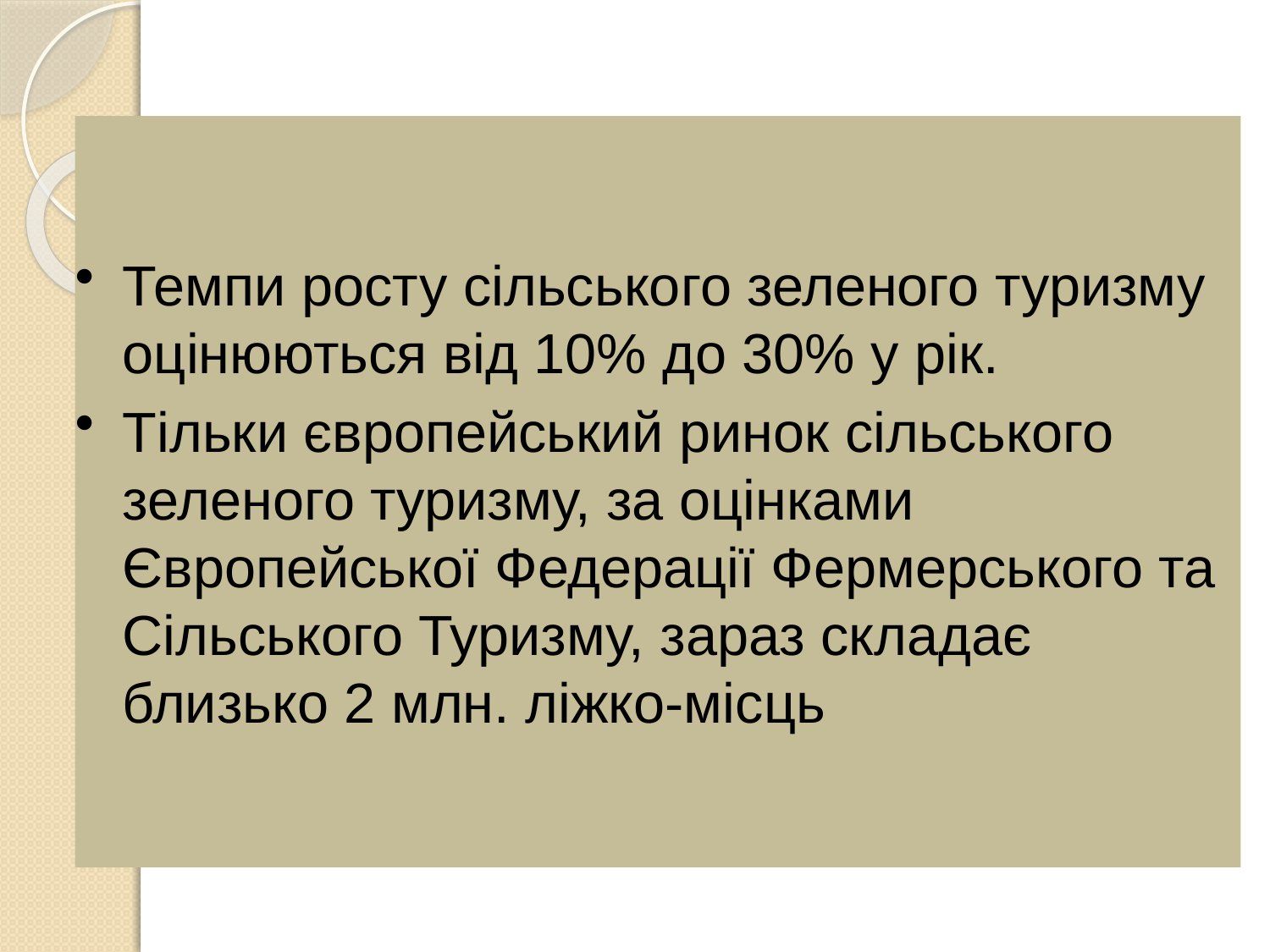

# Темпи росту сільського зеленого туризму оцінюються від 10% до 30% у рік.
Тільки європейський ринок сільського зеленого туризму, за оцінками Європейської Федерації Фермерського та Сільського Туризму, зараз складає близько 2 млн. ліжко-місць